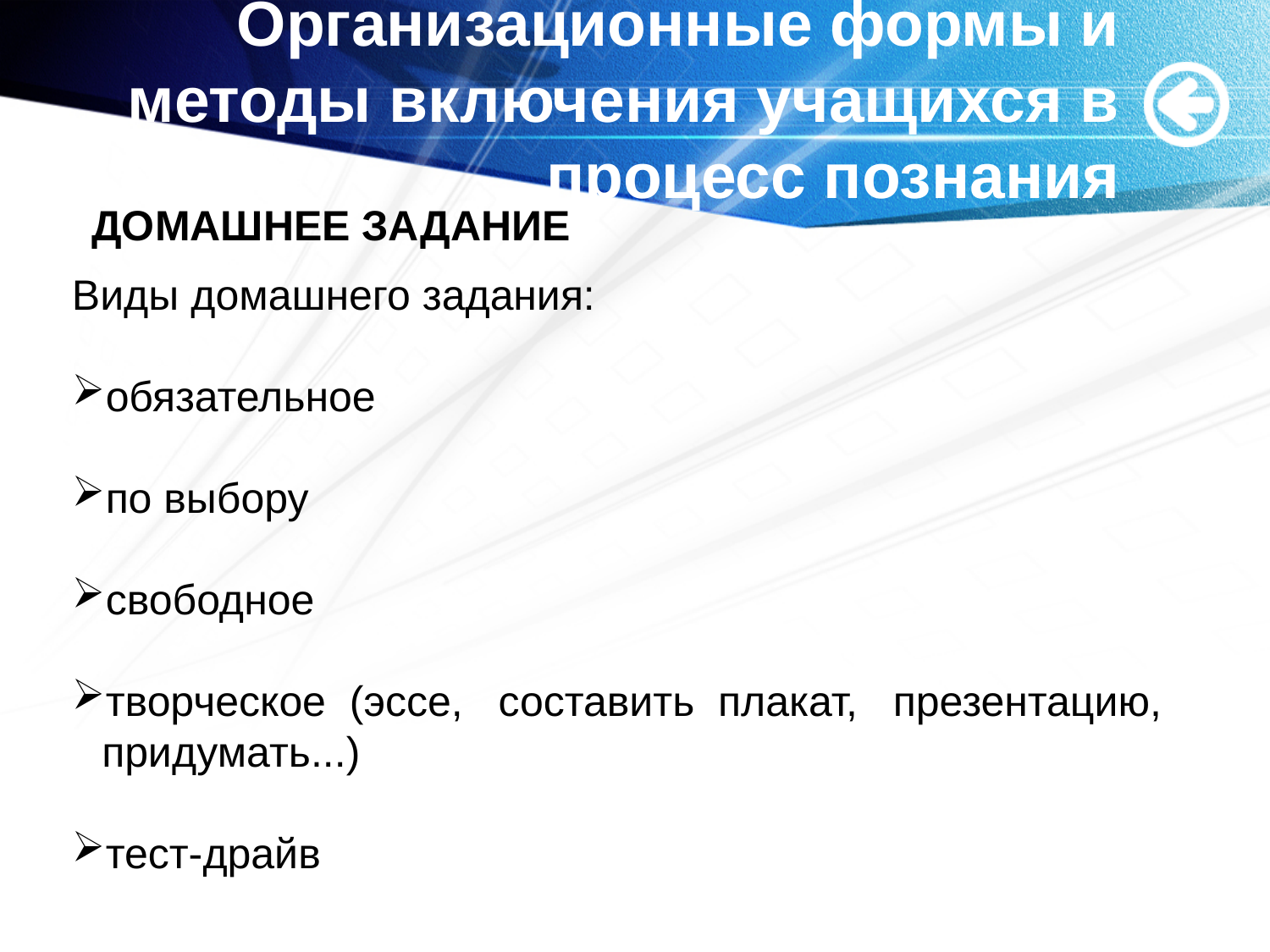

# Организационные формы и методы включения учащихся в процесс познания
Домашнее задание
Виды домашнего задания:

обязательное

по выбору

свободное

творческое  (эссе,   составить  плакат,   презентацию,
придумать...)

тест-драйв